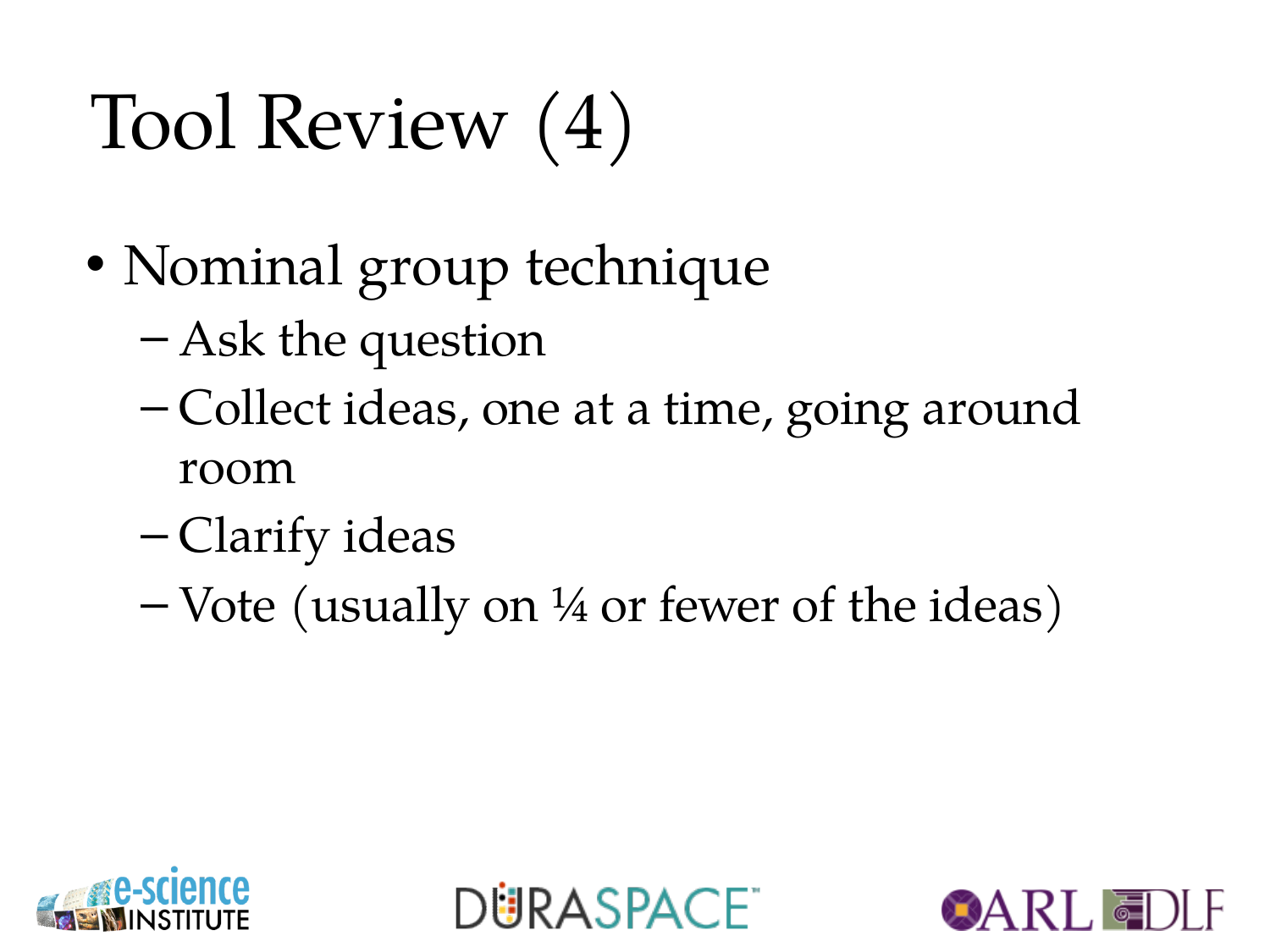

# Tool Review (4)
Nominal group technique
Ask the question
Collect ideas, one at a time, going around room
Clarify ideas
Vote (usually on ¼ or fewer of the ideas)